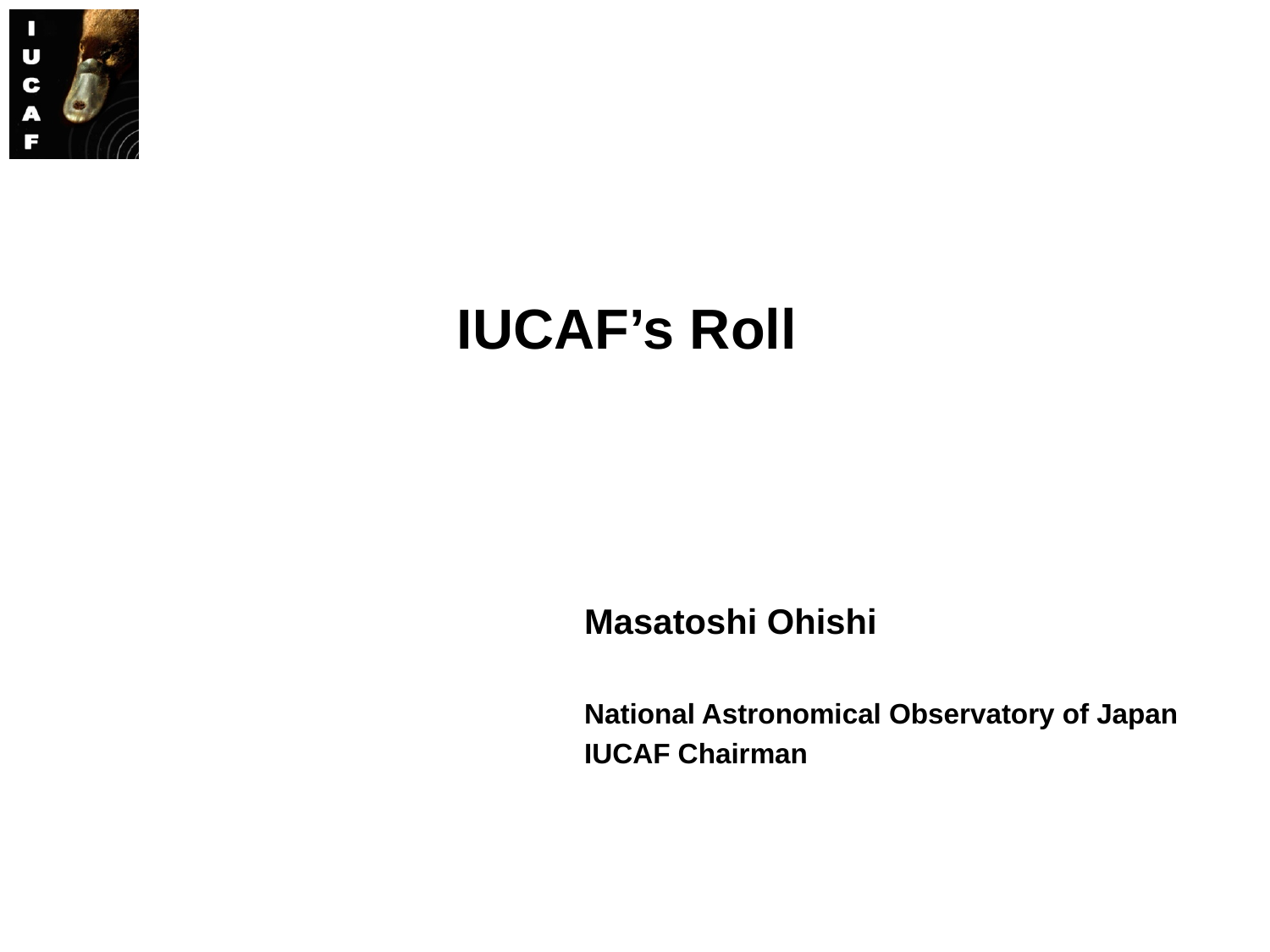

# IUCAF’s Roll
Masatoshi Ohishi

National Astronomical Observatory of Japan
IUCAF Chairman